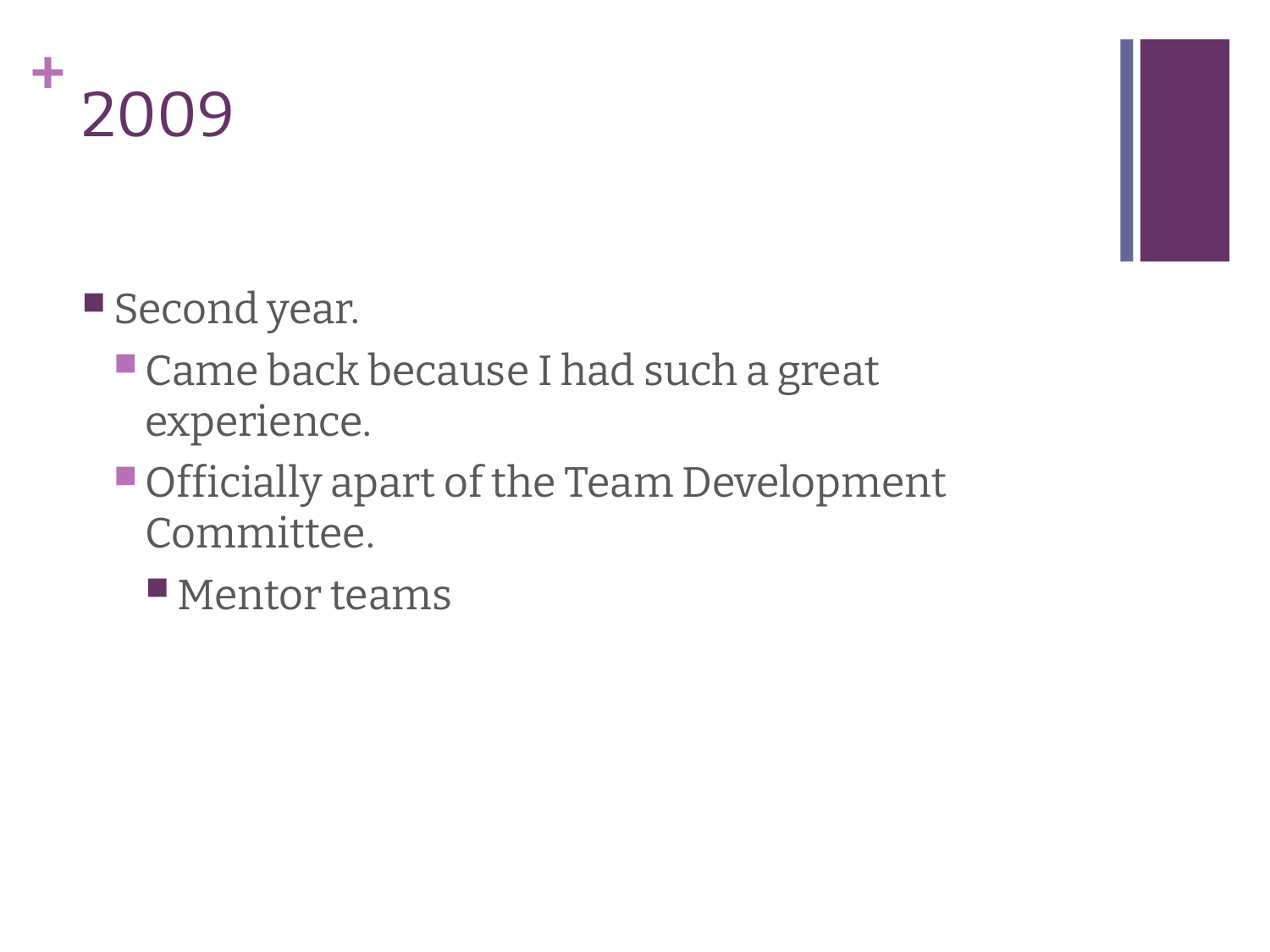

# 2009
Second year.
Came back because I had such a great experience.
Officially apart of the Team Development Committee.
Mentor teams